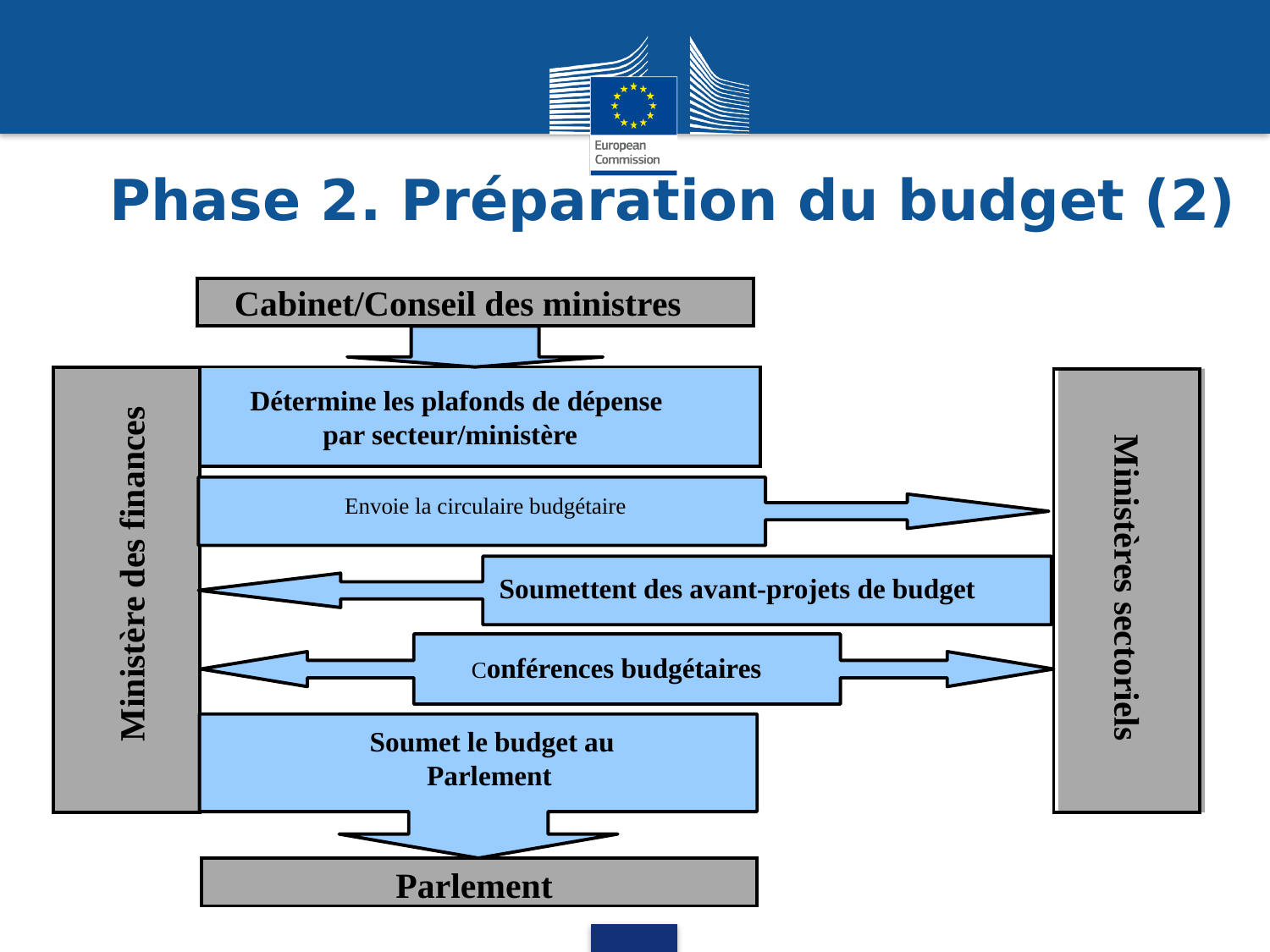

Phase 2. Préparation du budget (2)

Cabinet/Conseil des ministres

 Détermine les plafonds de dépense par secteur/ministère

 Envoie la circulaire budgétaire
Ministère des finances

Ministères sectoriels
 Soumettent des avant-projets de budget

 Conférences budgétaires

 Soumet le budget au Parlement

Parlement

5